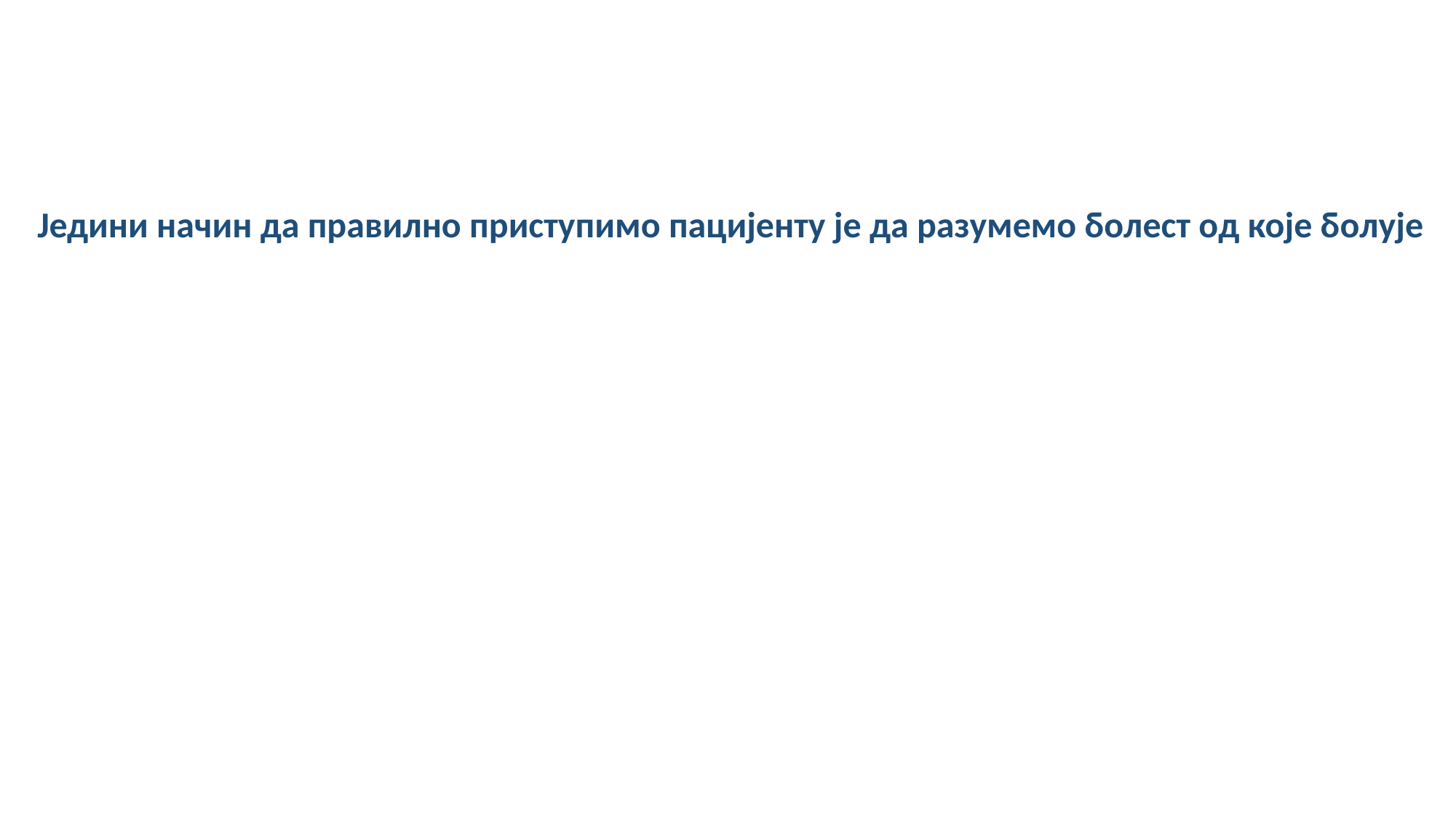

Једини начин да правилно приступимо пацијенту је да разумемо болест од које болује